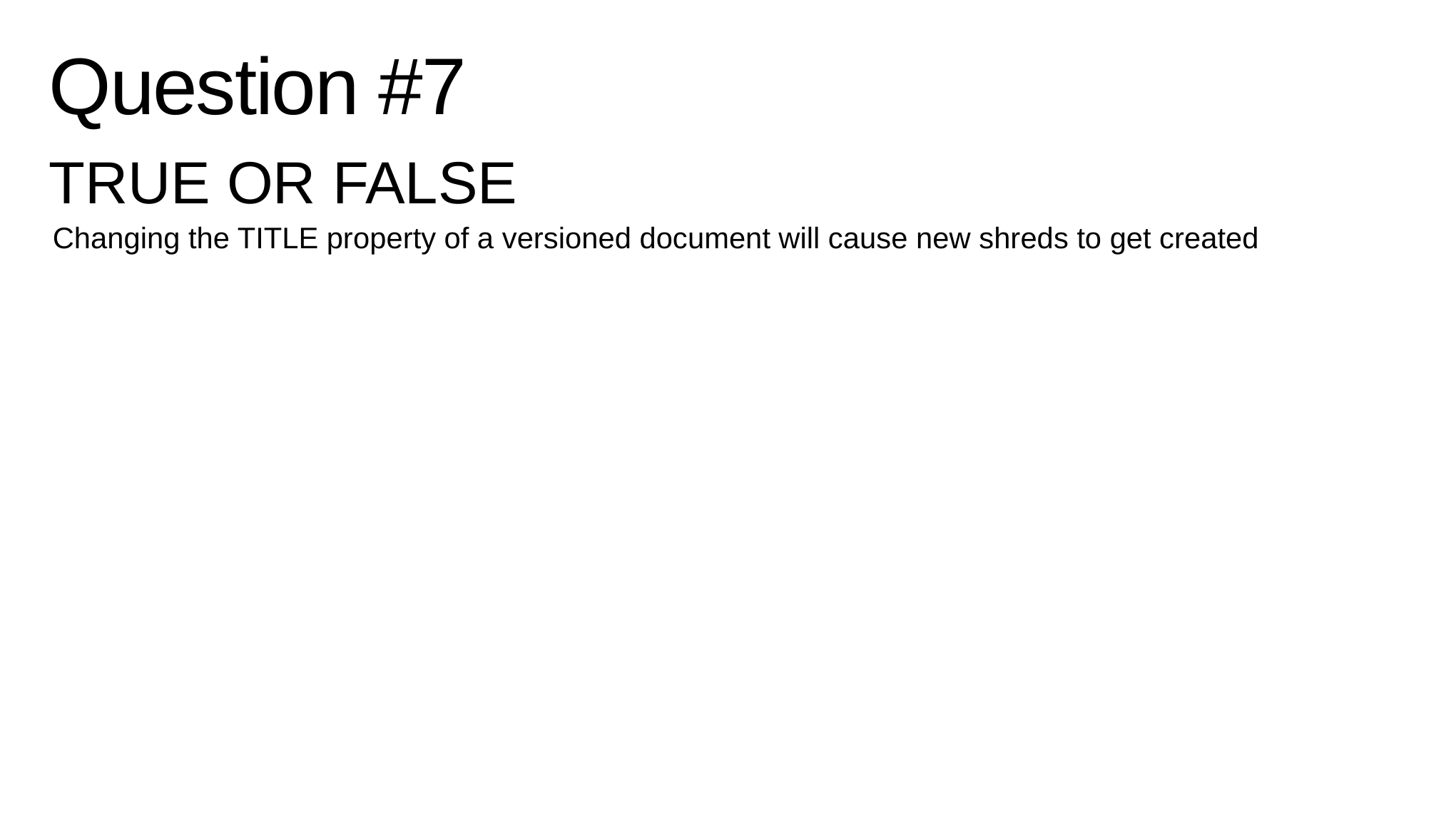

# Question #7
TRUE OR FALSE
Changing the TITLE property of a versioned document will cause new shreds to get created